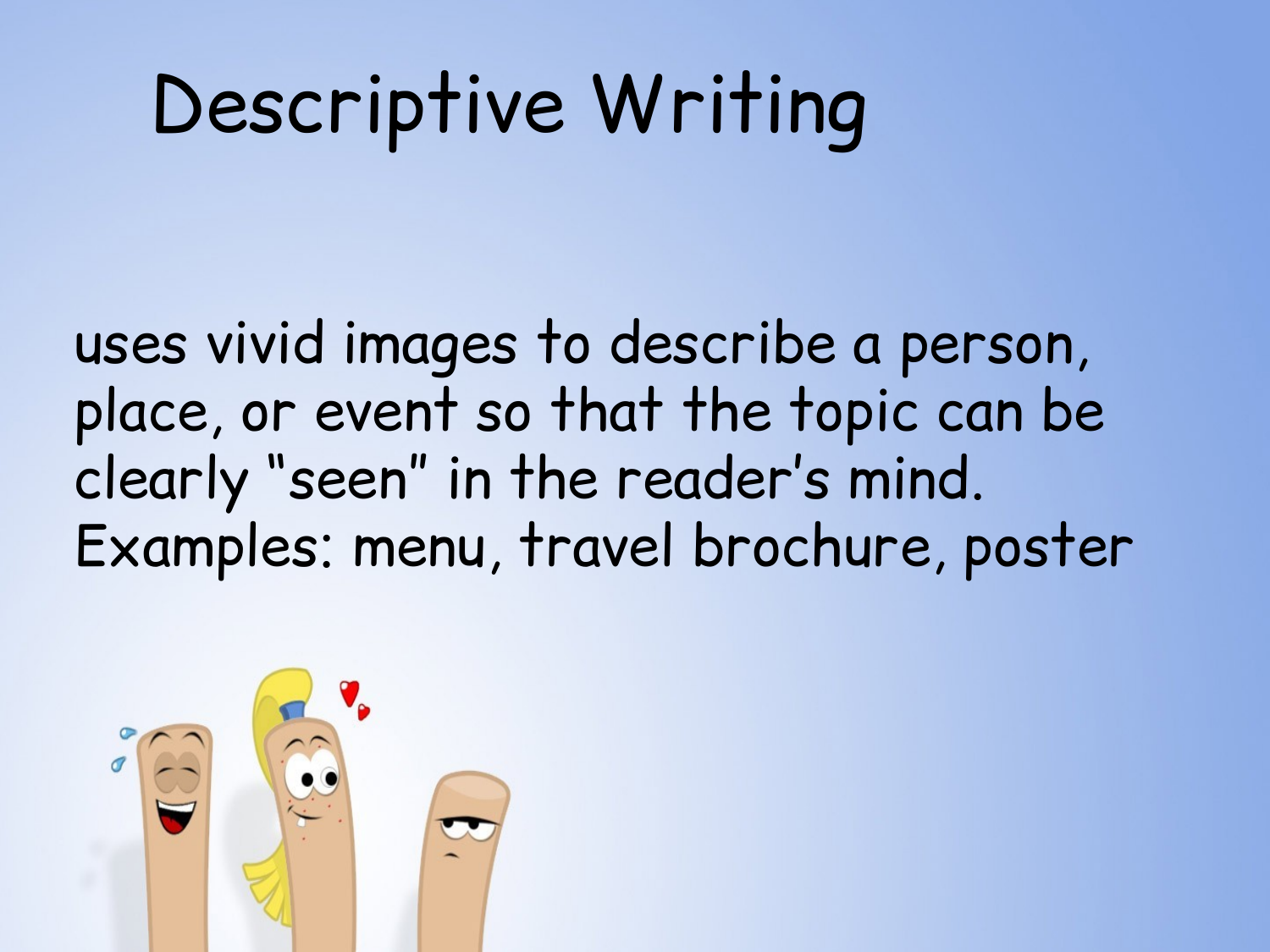

# Descriptive Writing
uses vivid images to describe a person, place, or event so that the topic can be clearly “seen” in the reader’s mind.
Examples: menu, travel brochure, poster